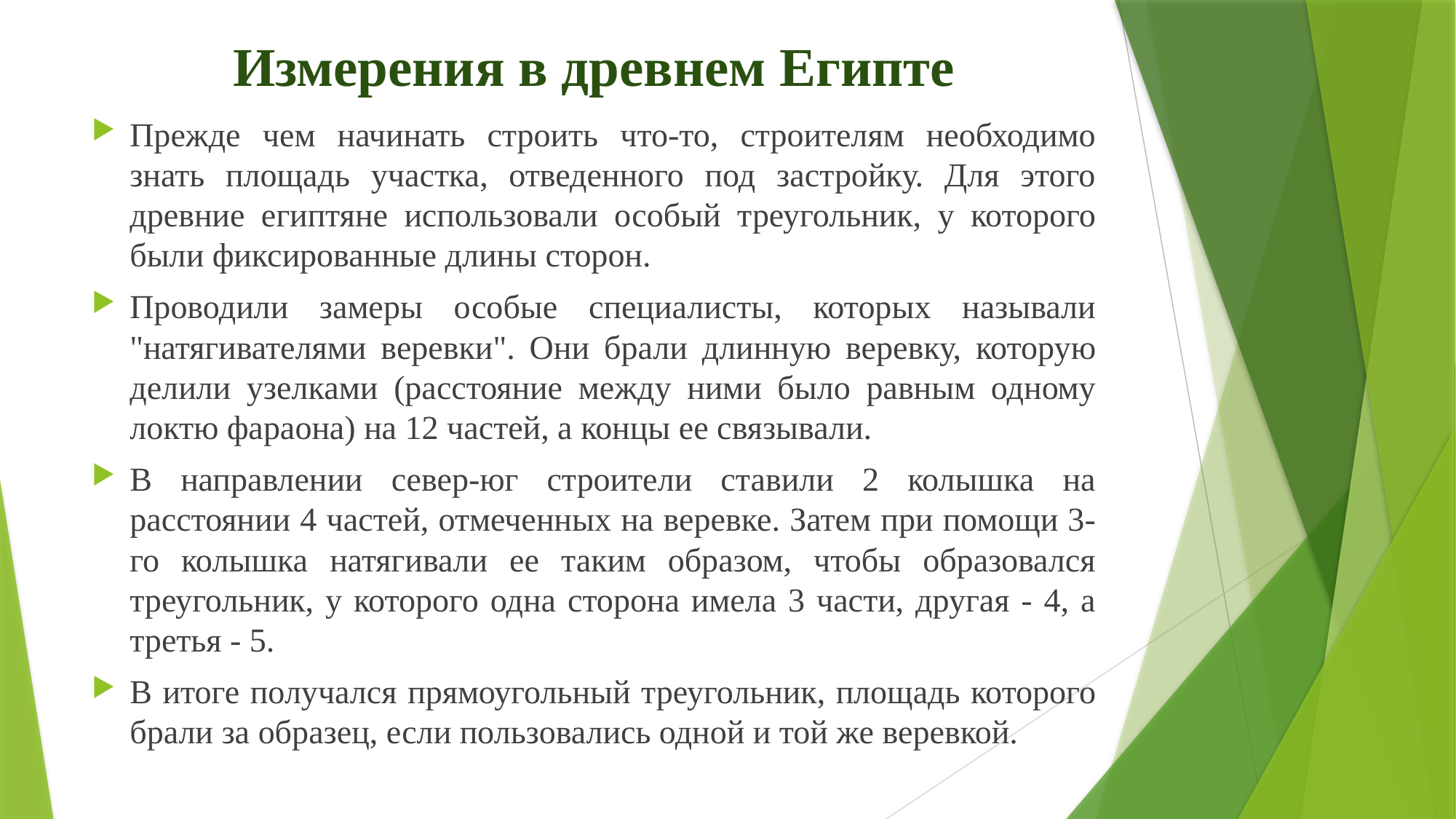

# Измерения в древнем Египте
Прежде чем начинать строить что-то, строителям необходимо знать площадь участка, отведенного под застройку. Для этого древние египтяне использовали особый треугольник, у которого были фиксированные длины сторон.
Проводили замеры особые специалисты, которых называли "натягивателями веревки". Они брали длинную веревку, которую делили узелками (расстояние между ними было равным одному локтю фараона) на 12 частей, а концы ее связывали.
В направлении север-юг строители ставили 2 колышка на расстоянии 4 частей, отмеченных на веревке. Затем при помощи 3-го колышка натягивали ее таким образом, чтобы образовался треугольник, у которого одна сторона имела 3 части, другая - 4, а третья - 5.
В итоге получался прямоугольный треугольник, площадь которого брали за образец, если пользовались одной и той же веревкой.